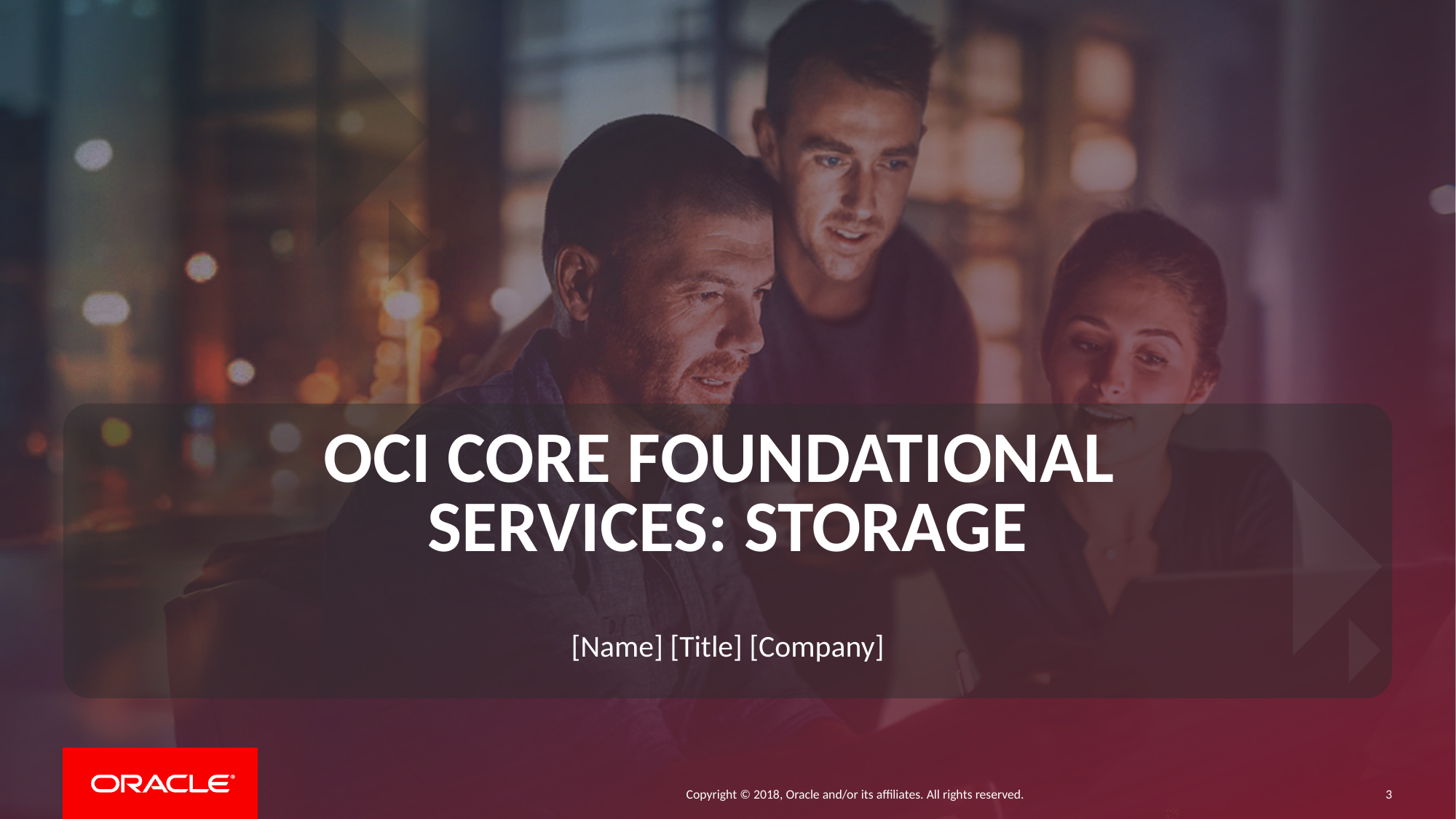

# OCI CORE FOUNDATIONAL SERVICES: STORAGE
[Name] [Title] [Company]
3